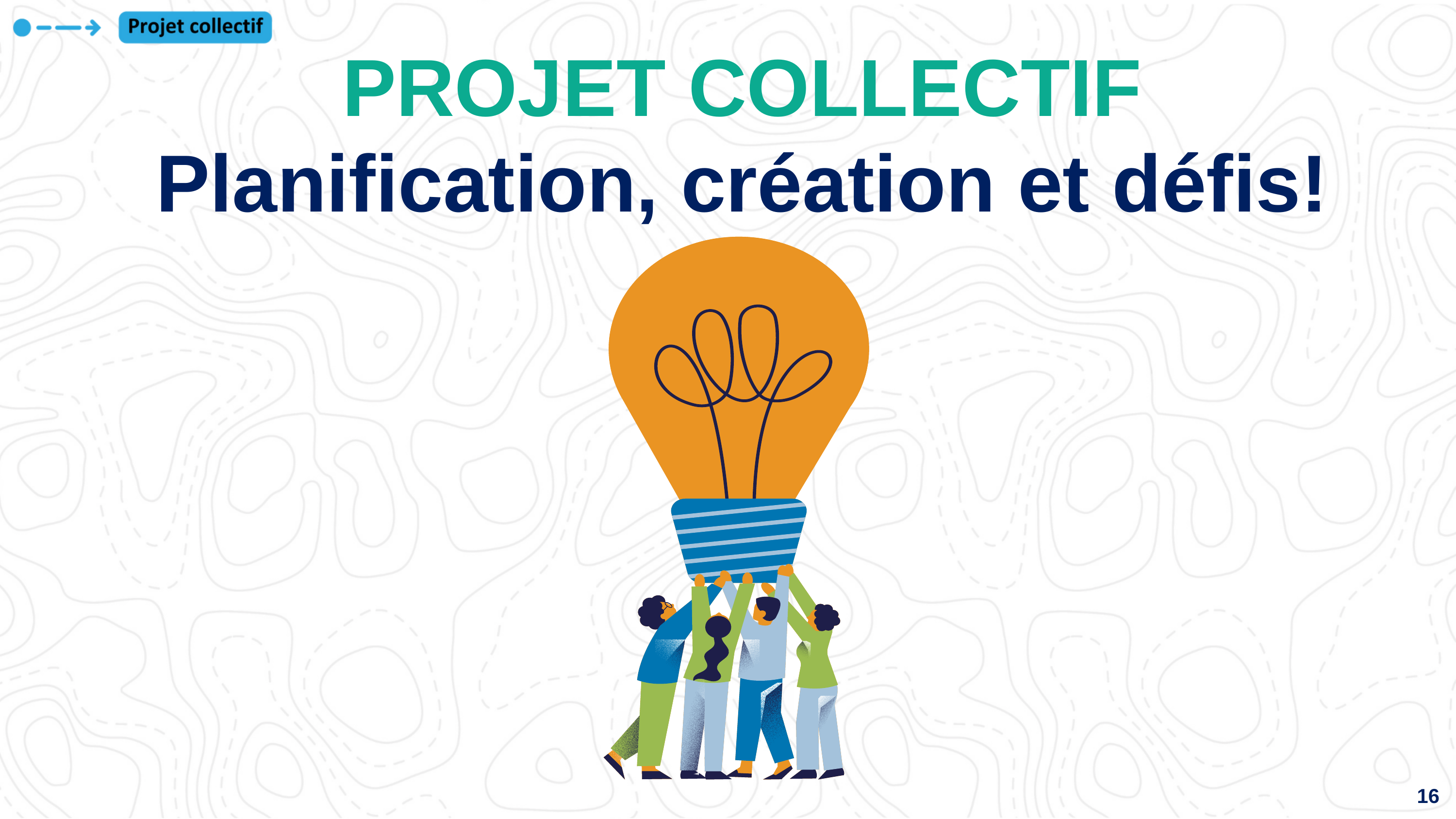

PROJET COLLECTIF
Planification, création et défis!

16